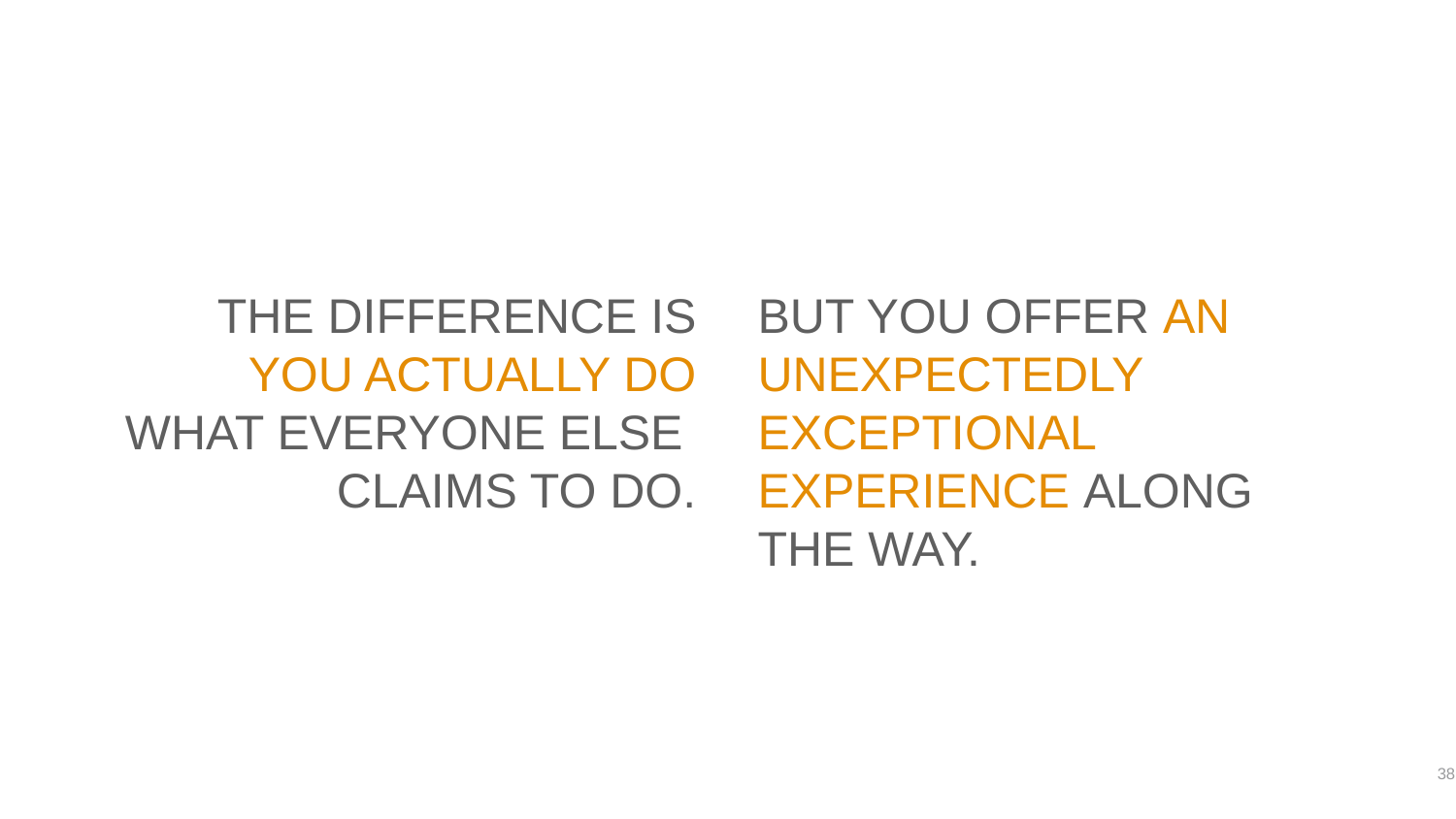

THE DIFFERENCE IS YOU ACTUALLY DO WHAT EVERYONE ELSE
CLAIMS TO DO.
BUT YOU OFFER AN
UNEXPECTEDLY EXCEPTIONAL EXPERIENCE ALONG THE WAY.